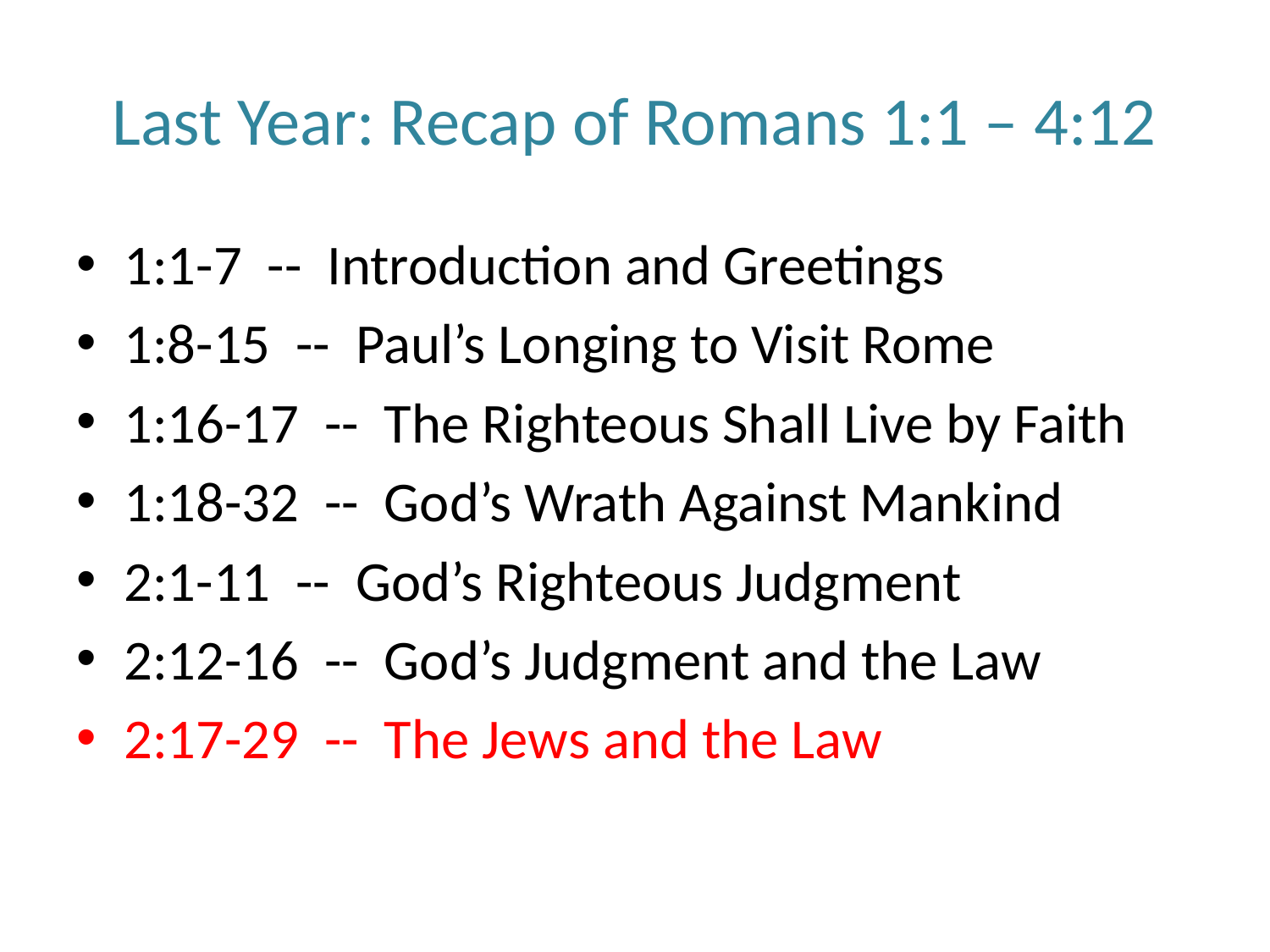

# Last Year: Recap of Romans 1:1 – 4:12
1:1-7  --  Introduction and Greetings
1:8-15  --  Paul’s Longing to Visit Rome
1:16-17  --  The Righteous Shall Live by Faith
1:18-32  --  God’s Wrath Against Mankind
2:1-11  --  God’s Righteous Judgment
2:12-16  --  God’s Judgment and the Law
2:17-29  --  The Jews and the Law